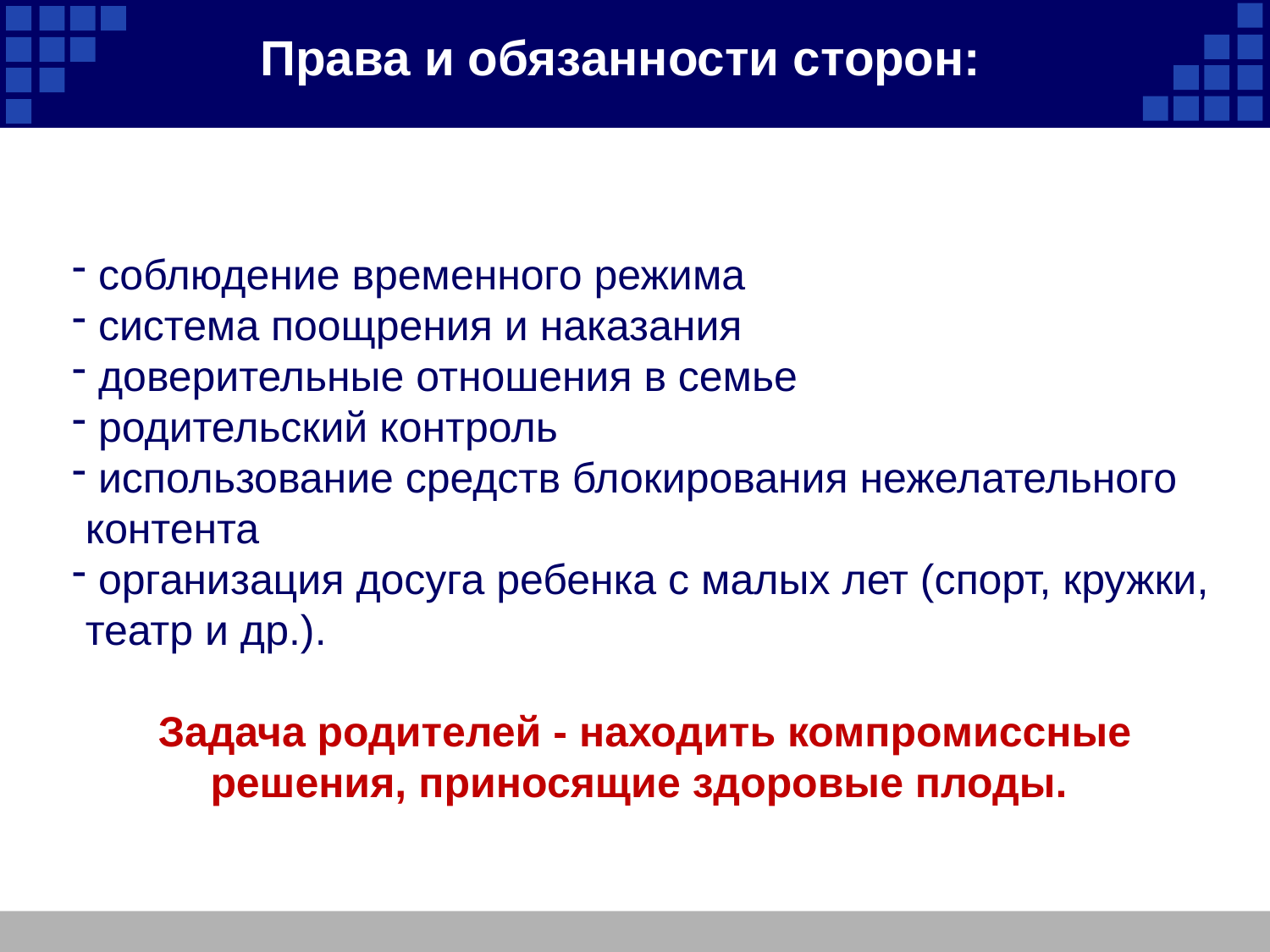

Права и обязанности сторон:
 соблюдение временного режима
 система поощрения и наказания
 доверительные отношения в семье
 родительский контроль
 использование средств блокирования нежелательного контента
 организация досуга ребенка с малых лет (спорт, кружки, театр и др.).

Задача родителей - находить компромиссные решения, приносящие здоровые плоды.